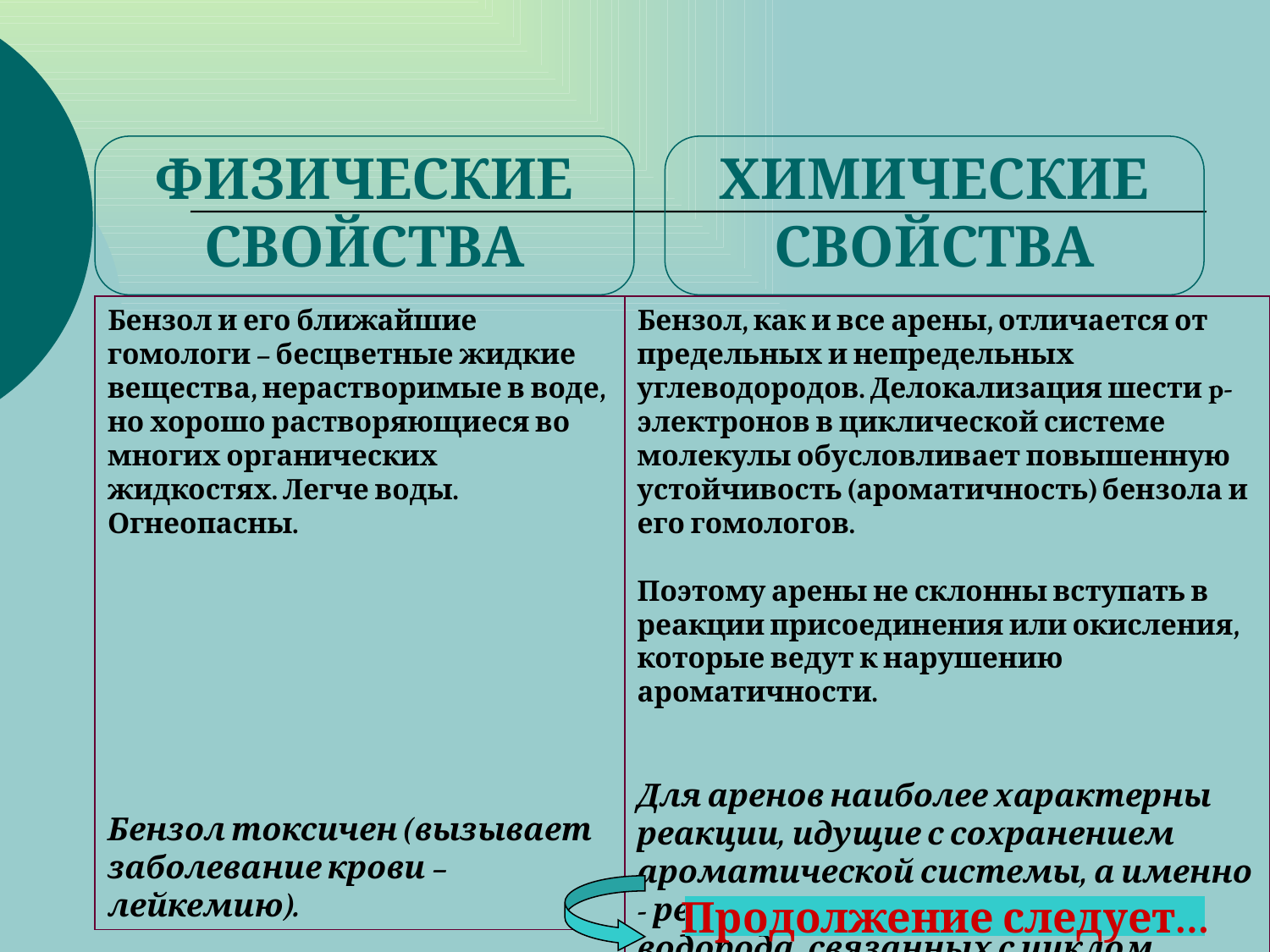

ФИЗИЧЕСКИЕ
СВОЙСТВА
ХИМИЧЕСКИЕ
СВОЙСТВА
Бензол и его ближайшие гомологи – бесцветные жидкие вещества, нерастворимые в воде, но хорошо растворяющиеся во многих органических жидкостях. Легче воды. Огнеопасны.

Бензол токсичен (вызывает заболевание крови – лейкемию).
Бензол, как и все арены, отличается от предельных и непредельных углеводородов. Делокализация шести p-электронов в циклической системе молекулы обусловливает повышенную устойчивость (ароматичность) бензола и его гомологов.

Поэтому арены не склонны вступать в реакции присоединения или окисления, которые ведут к нарушению ароматичности.

Для аренов наиболее характерны реакции, идущие с сохранением ароматической системы, а именно - реакции замещения атомов водорода, связанных с циклом.

Продолжение следует…